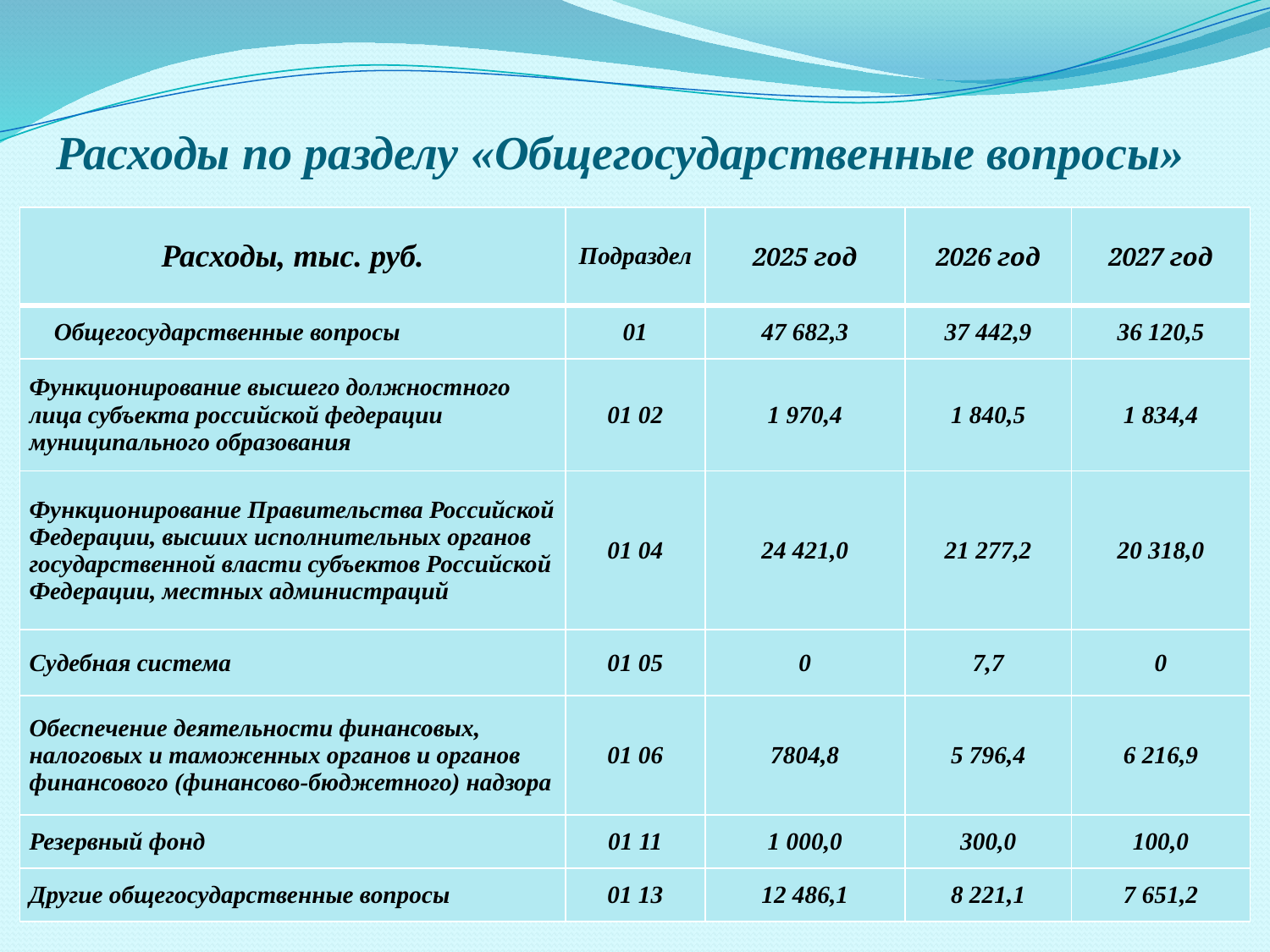

# Расходы по разделу «Общегосударственные вопросы»
| Расходы, тыс. руб. | Подраздел | 2025 год | 2026 год | 2027 год |
| --- | --- | --- | --- | --- |
| Общегосударственные вопросы | 01 | 47 682,3 | 37 442,9 | 36 120,5 |
| Функционирование высшего должностного лица субъекта российской федерации муниципального образования | 01 02 | 1 970,4 | 1 840,5 | 1 834,4 |
| Функционирование Правительства Российской Федерации, высших исполнительных органов государственной власти субъектов Российской Федерации, местных администраций | 01 04 | 24 421,0 | 21 277,2 | 20 318,0 |
| Судебная система | 01 05 | 0 | 7,7 | 0 |
| Обеспечение деятельности финансовых, налоговых и таможенных органов и органов финансового (финансово-бюджетного) надзора | 01 06 | 7804,8 | 5 796,4 | 6 216,9 |
| Резервный фонд | 01 11 | 1 000,0 | 300,0 | 100,0 |
| Другие общегосударственные вопросы | 01 13 | 12 486,1 | 8 221,1 | 7 651,2 |